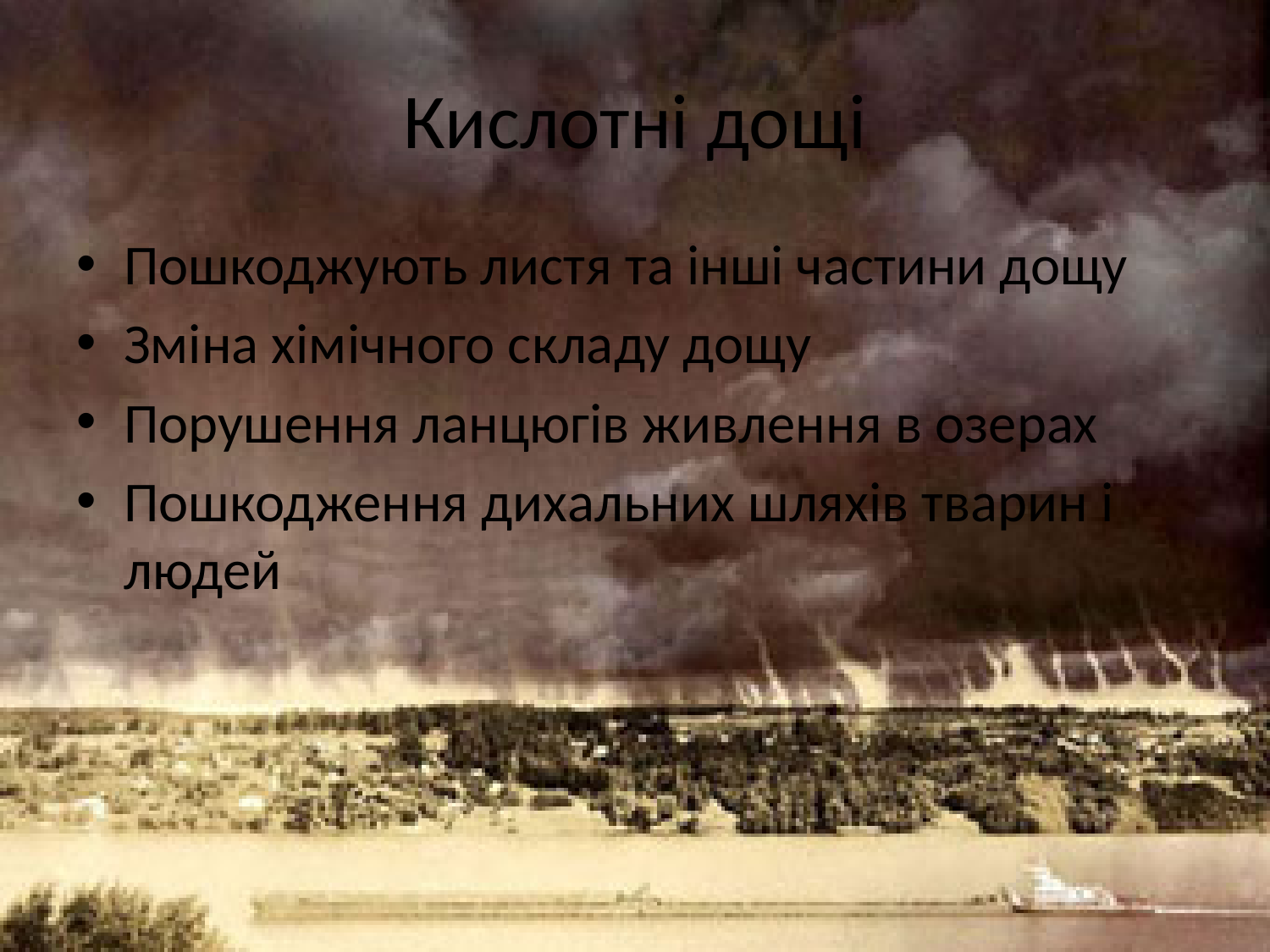

# Кислотні дощі
Пошкоджують листя та інші частини дощу
Зміна хімічного складу дощу
Порушення ланцюгів живлення в озерах
Пошкодження дихальних шляхів тварин і людей